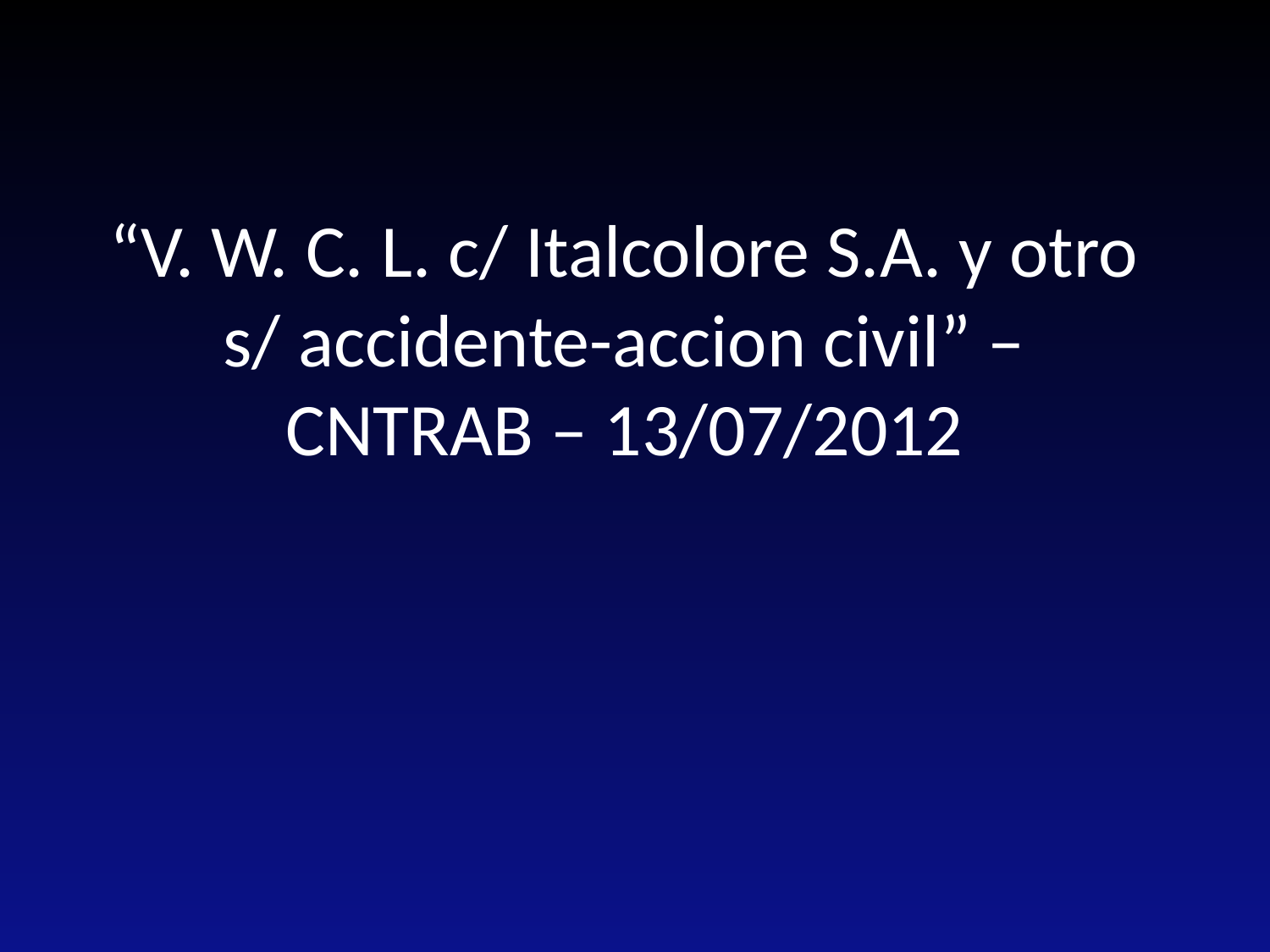

# “V. W. C. L. c/ Italcolore S.A. y otro s/ accidente-accion civil” – CNTRAB – 13/07/2012